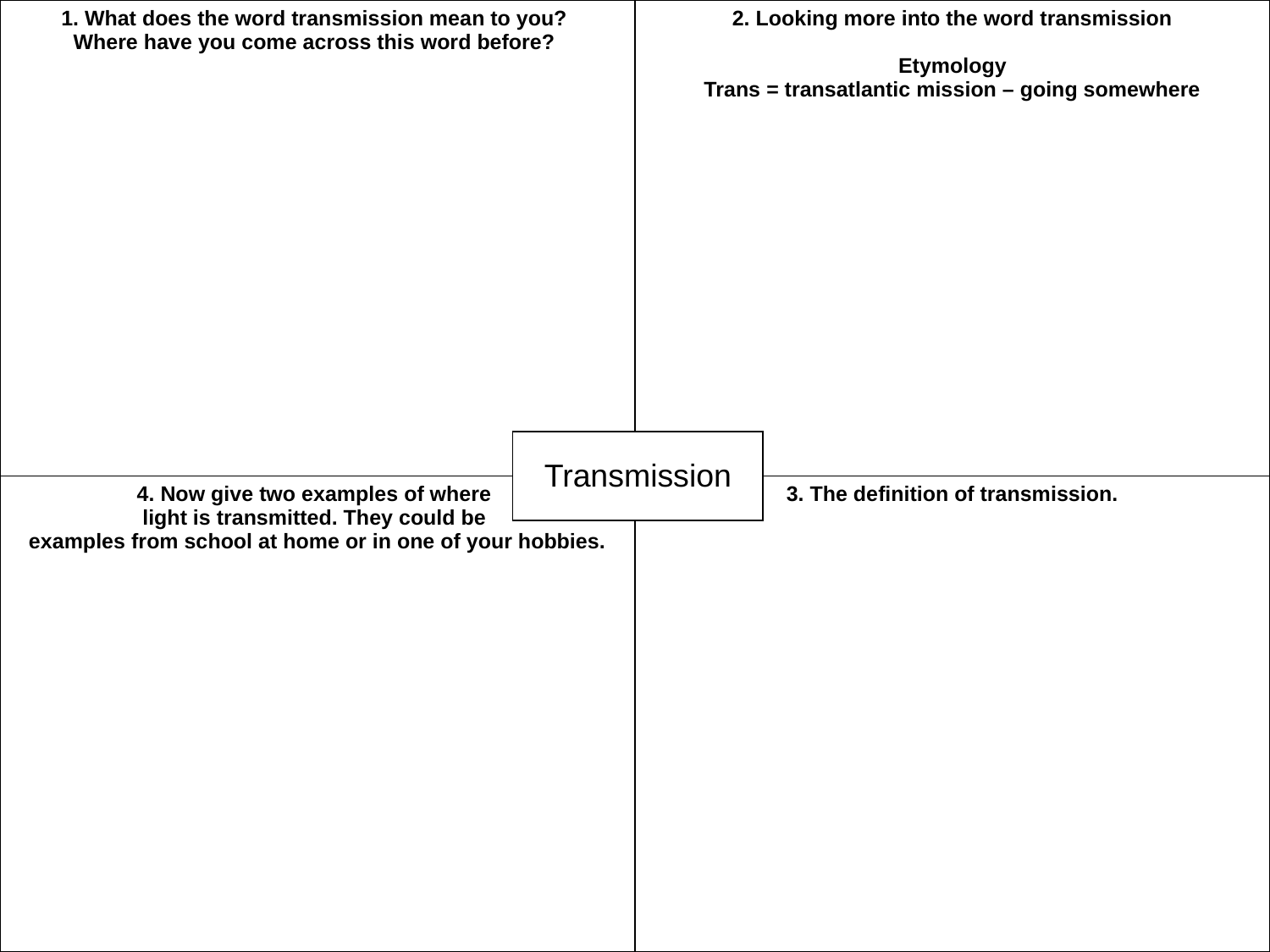

| 1. What does the word transmission mean to you? Where have you come across this word before? | 2. Looking more into the word transmission Etymology Trans = transatlantic mission – going somewhere |
| --- | --- |
| 4. Now give two examples of where light is transmitted. They could be examples from school at home or in one of your hobbies. | 3. The definition of transmission. |
#
| Transmission |
| --- |